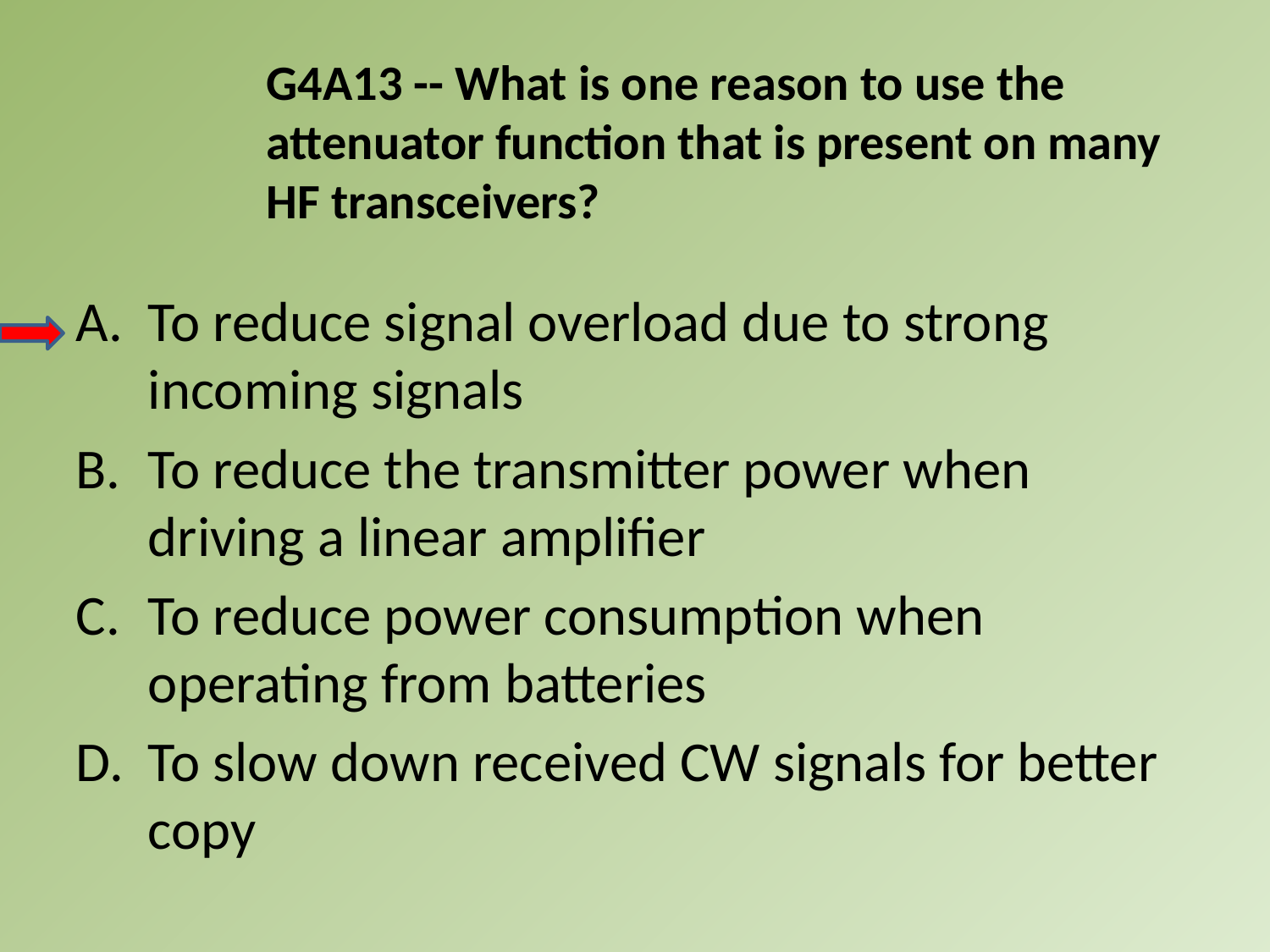

G4A13 -- What is one reason to use the attenuator function that is present on many HF transceivers?
A.	To reduce signal overload due to strong incoming signals
B.	To reduce the transmitter power when driving a linear amplifier
C.	To reduce power consumption when operating from batteries
D.	To slow down received CW signals for better copy